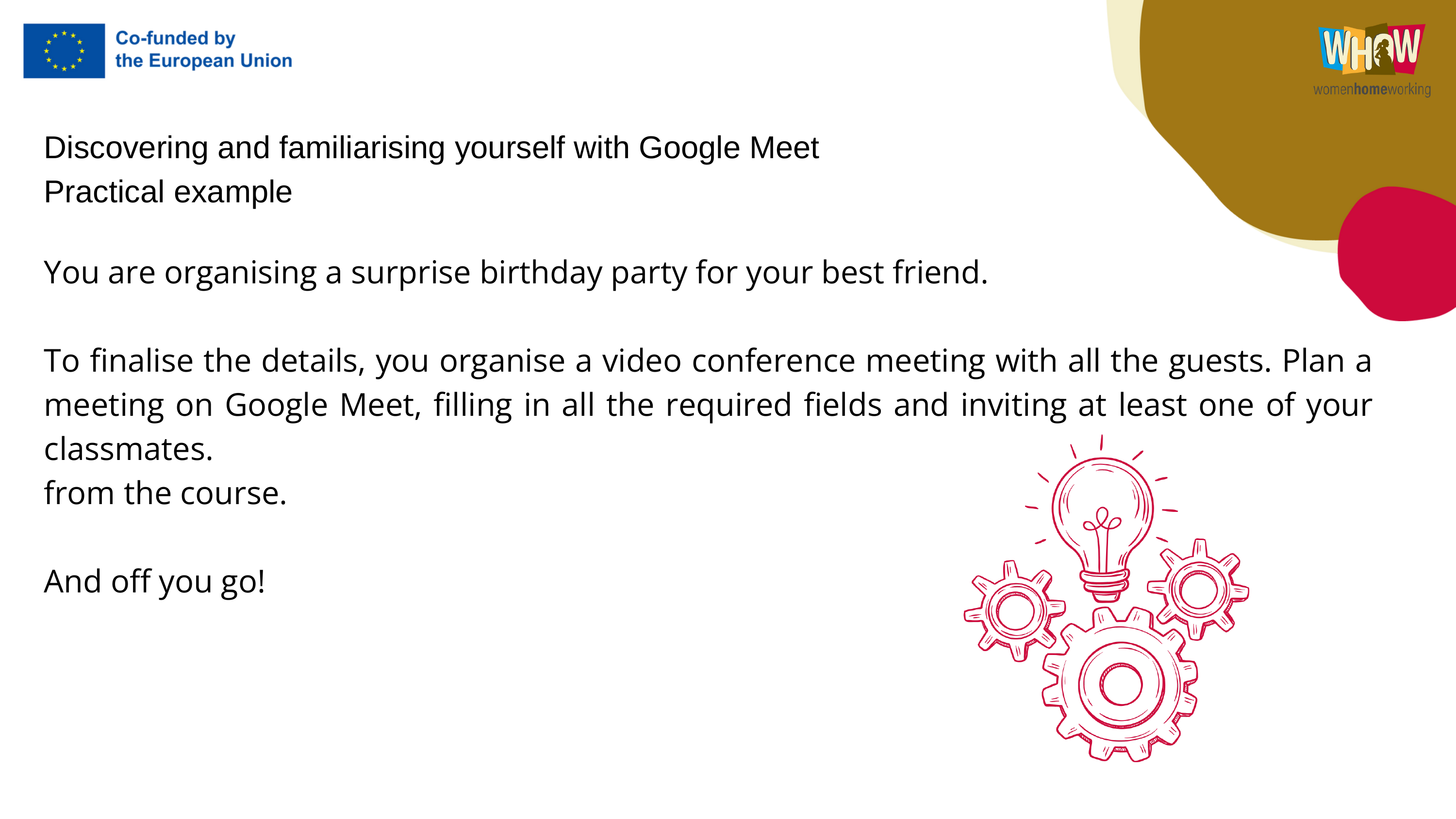

Discovering and familiarising yourself with Google Meet
Practical example
You are organising a surprise birthday party for your best friend.

To finalise the details, you organise a video conference meeting with all the guests. Plan a meeting on Google Meet, filling in all the required fields and inviting at least one of your classmates.
from the course.

And off you go!